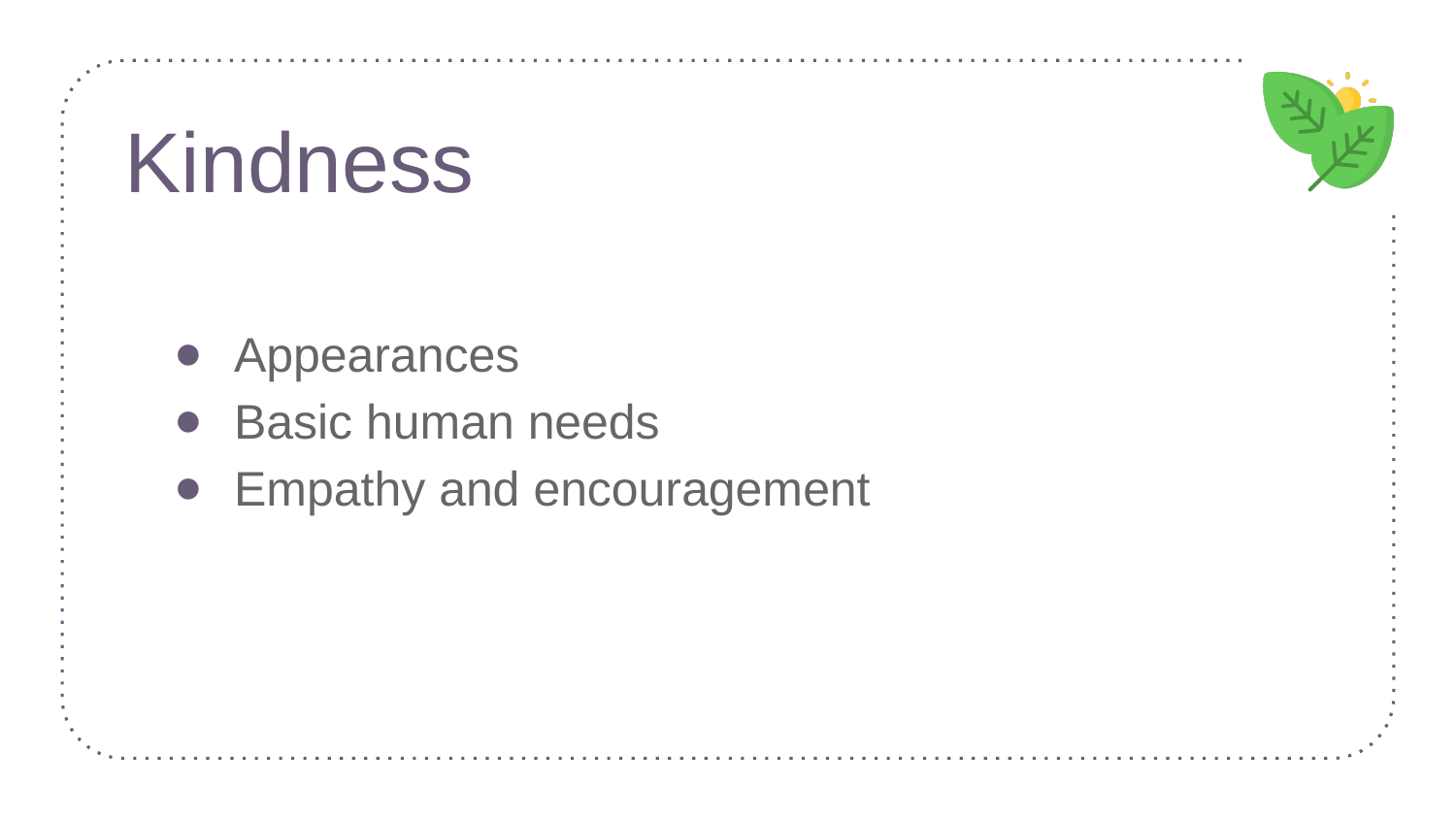

# Kindness
Appearances
Basic human needs
Empathy and encouragement